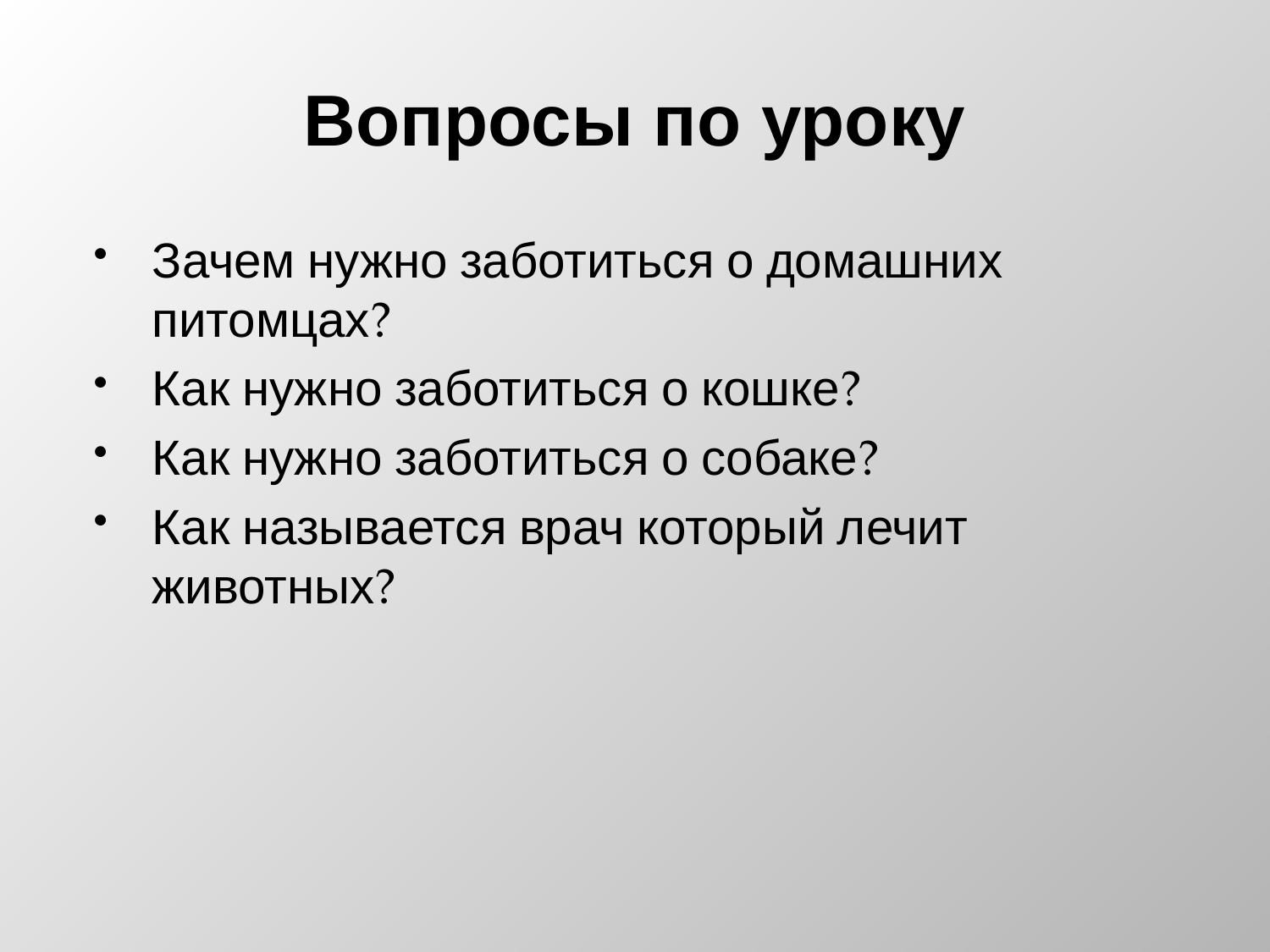

# Вопросы по уроку
Зачем нужно заботиться о домашних питомцах?
Как нужно заботиться о кошке?
Как нужно заботиться о собаке?
Как называется врач который лечит животных?